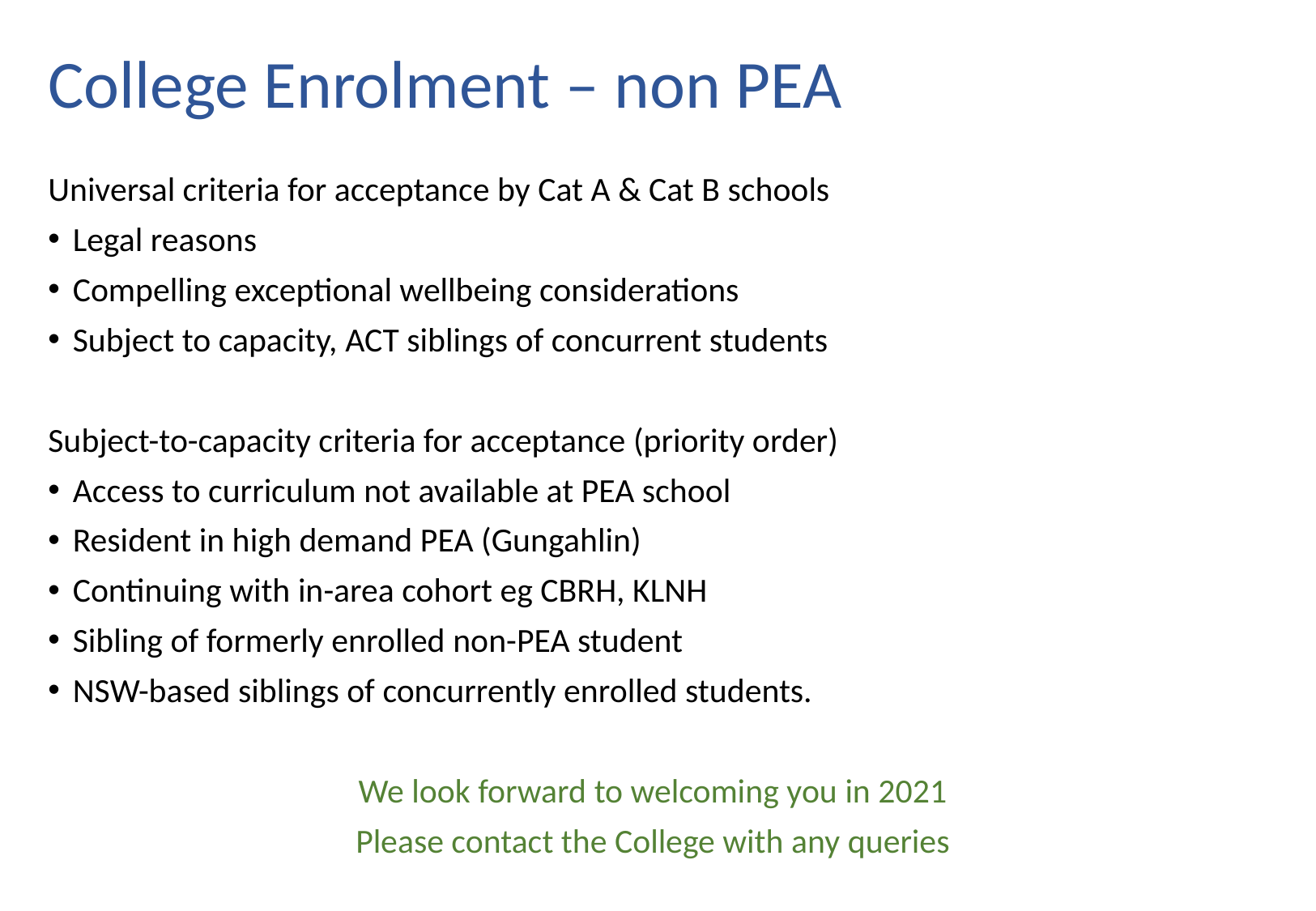

College Enrolment – non PEA

Universal criteria for acceptance by Cat A & Cat B schools
Legal reasons
Compelling exceptional wellbeing considerations
Subject to capacity, ACT siblings of concurrent students

Subject-to-capacity criteria for acceptance (priority order)
Access to curriculum not available at PEA school
Resident in high demand PEA (Gungahlin)
Continuing with in-area cohort eg CBRH, KLNH
Sibling of formerly enrolled non-PEA student
NSW-based siblings of concurrently enrolled students.

We look forward to welcoming you in 2021
Please contact the College with any queries